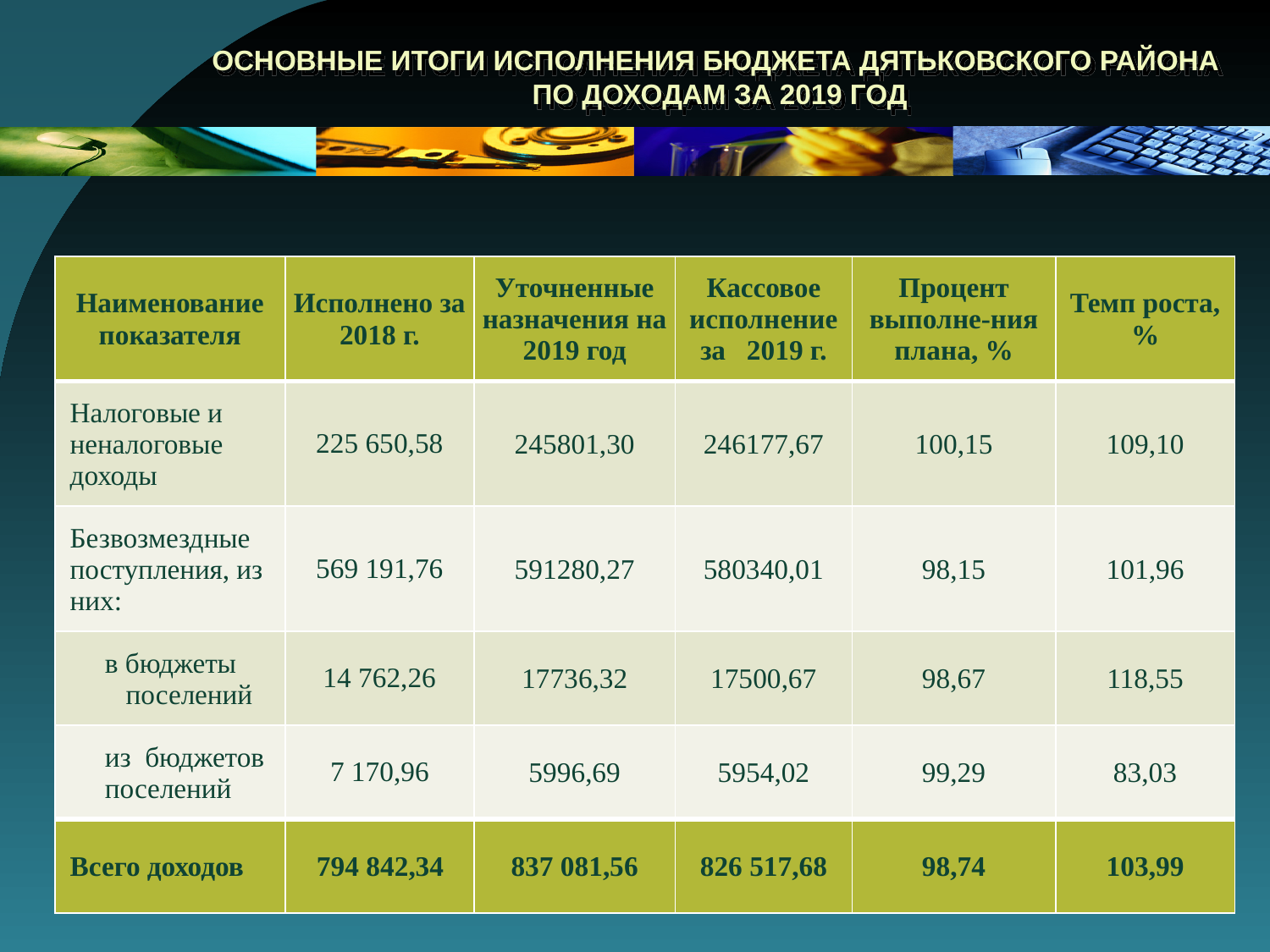

# ОСНОВНЫЕ ИТОГИ ИСПОЛНЕНИЯ БЮДЖЕТА ДЯТЬКОВСКОГО РАЙОНА ПО ДОХОДАМ ЗА 2019 ГОД
| Наименование показателя | Исполнено за 2018 г. | Уточненные назначения на 2019 год | Кассовое исполнение за 2019 г. | Процент выполне-ния плана, % | Темп роста, % |
| --- | --- | --- | --- | --- | --- |
| Налоговые и неналоговые доходы | 225 650,58 | 245801,30 | 246177,67 | 100,15 | 109,10 |
| Безвозмездные поступления, из них: | 569 191,76 | 591280,27 | 580340,01 | 98,15 | 101,96 |
| в бюджеты поселений | 14 762,26 | 17736,32 | 17500,67 | 98,67 | 118,55 |
| из бюджетов поселений | 7 170,96 | 5996,69 | 5954,02 | 99,29 | 83,03 |
| Всего доходов | 794 842,34 | 837 081,56 | 826 517,68 | 98,74 | 103,99 |